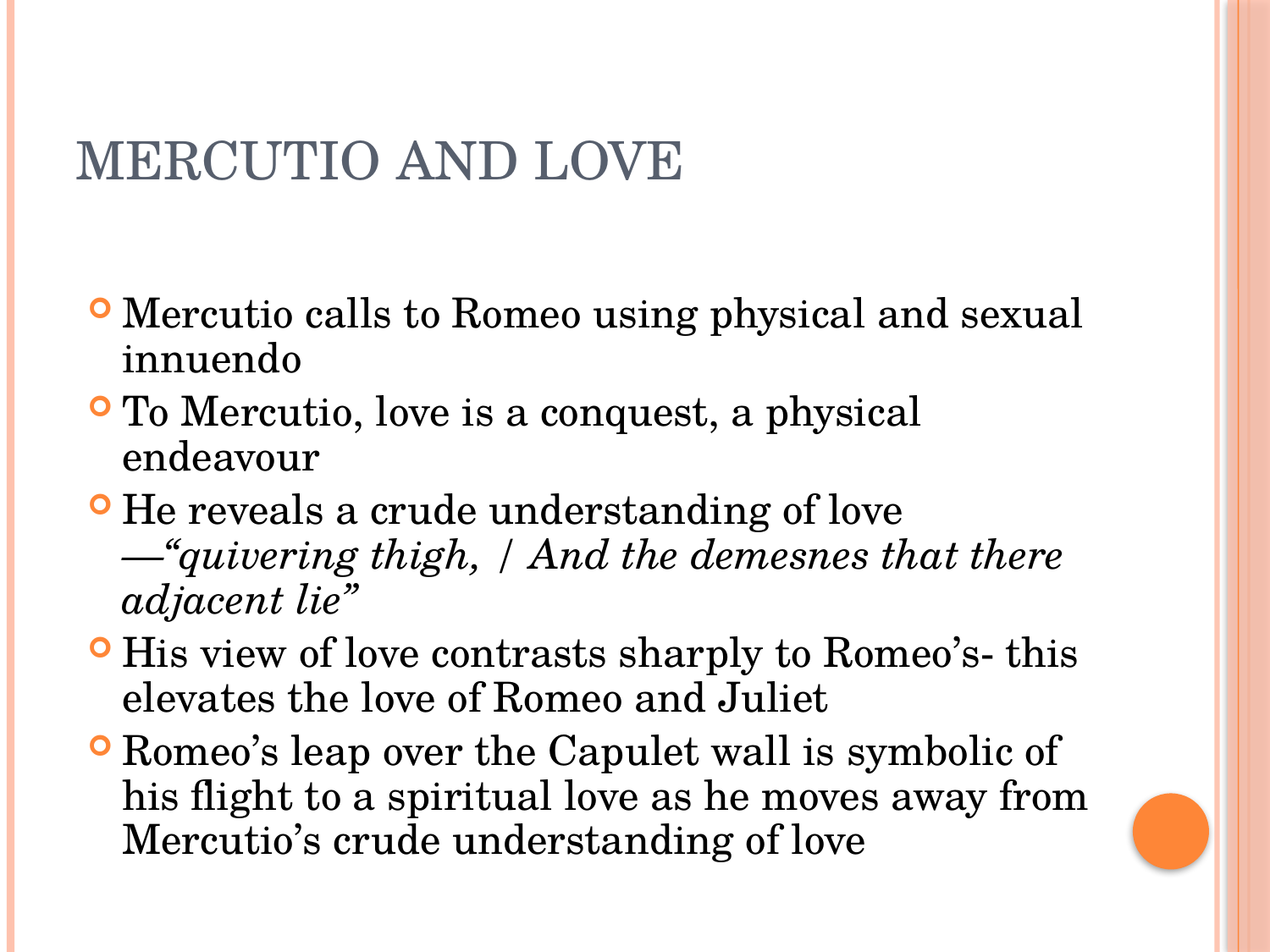

# Mercutio and Love
Mercutio calls to Romeo using physical and sexual innuendo
To Mercutio, love is a conquest, a physical endeavour
He reveals a crude understanding of love—“quivering thigh, / And the demesnes that there adjacent lie”
His view of love contrasts sharply to Romeo’s- this elevates the love of Romeo and Juliet
Romeo’s leap over the Capulet wall is symbolic of his flight to a spiritual love as he moves away from Mercutio’s crude understanding of love